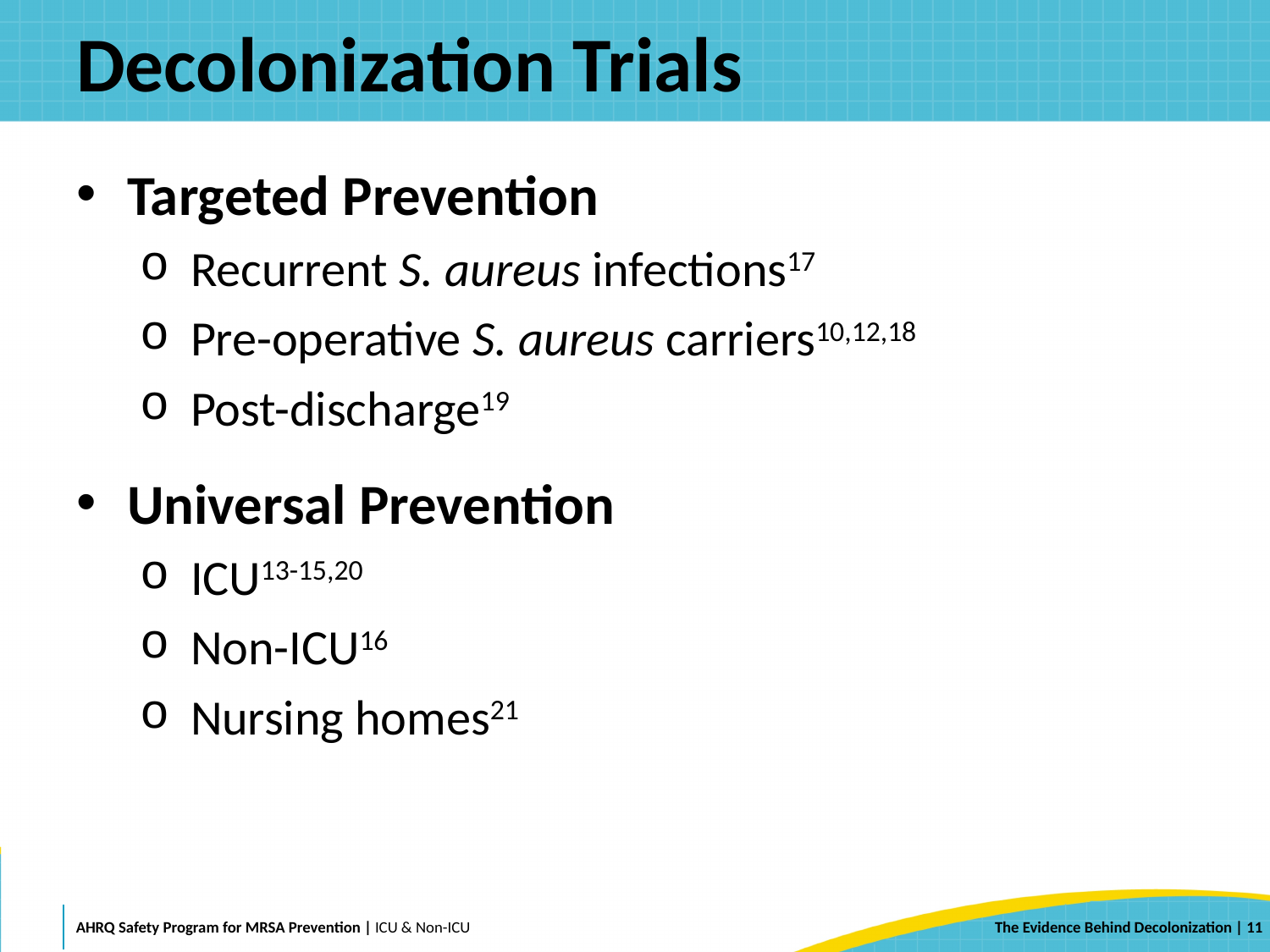

# Decolonization Trials
Targeted Prevention
Recurrent S. aureus infections17
Pre-operative S. aureus carriers10,12,18
Post-discharge19
Universal Prevention
ICU13-15,20
Non-ICU16
Nursing homes21
 | 11